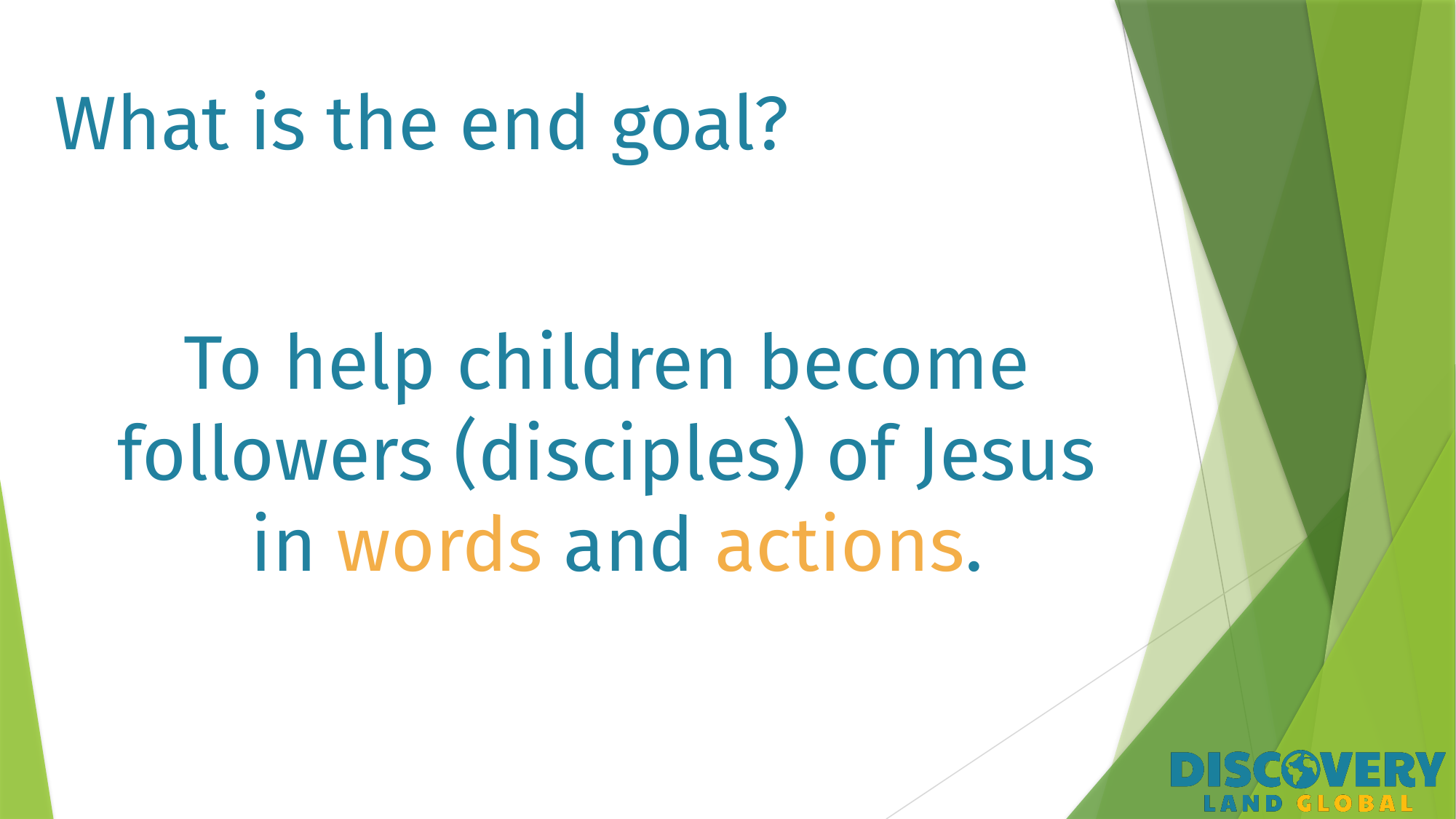

What is the end goal?
# To help children become followers (disciples) of Jesus in words and actions.